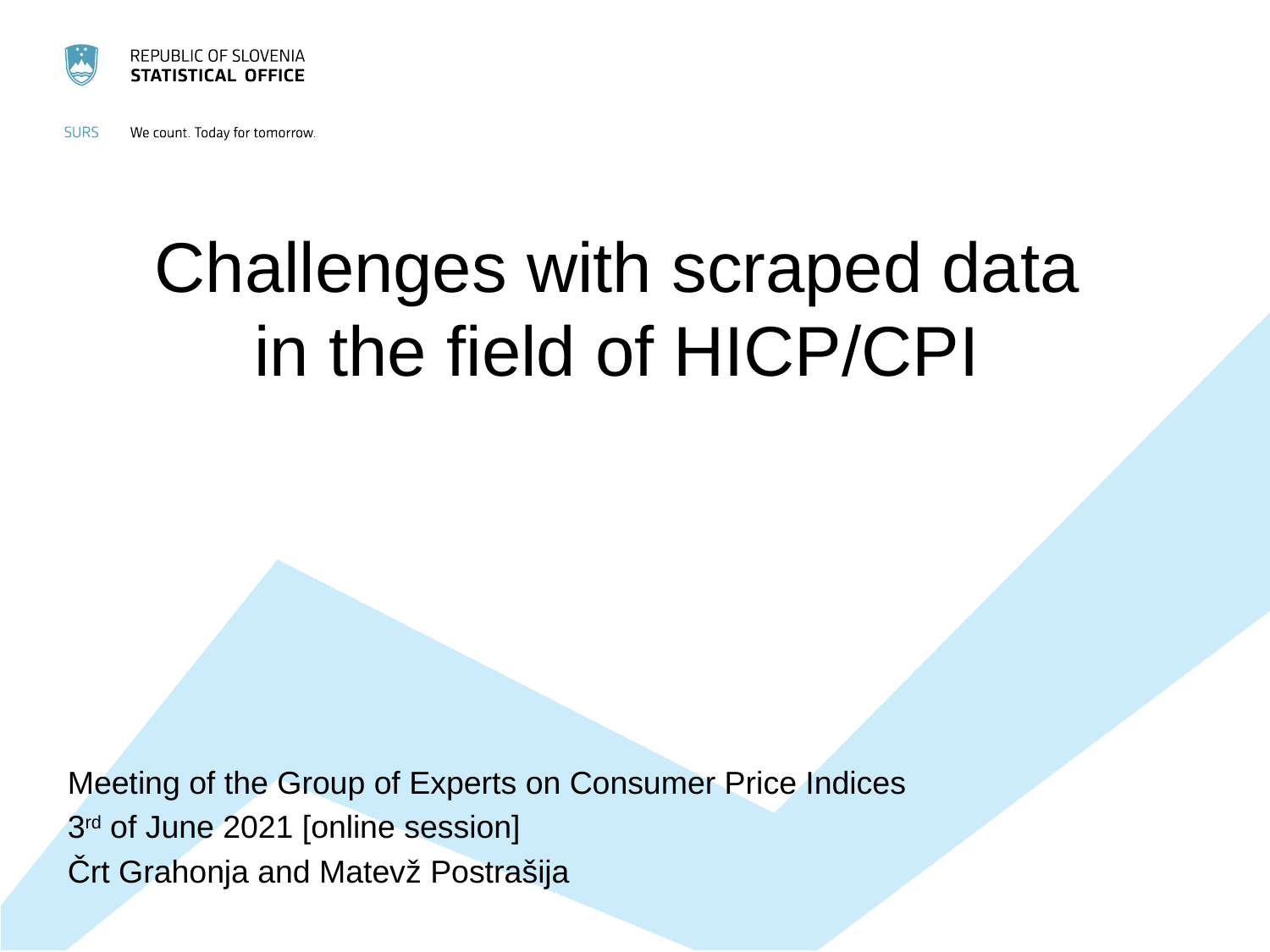

# Challenges with scraped data in the field of HICP/CPI
Meeting of the Group of Experts on Consumer Price Indices
3rd of June 2021 [online session]
Črt Grahonja and Matevž Postrašija